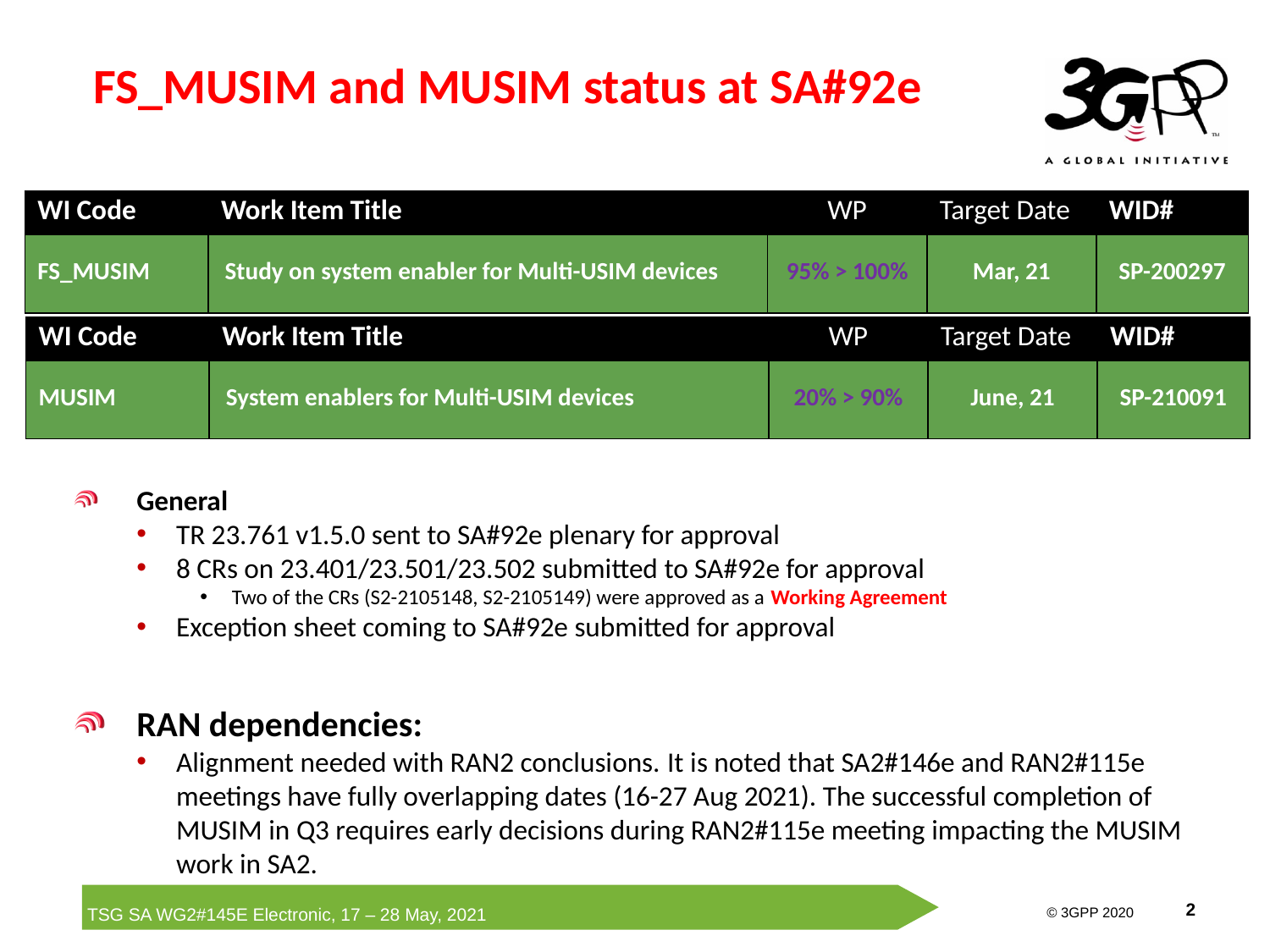

# FS_MUSIM and MUSIM status at SA#92e
| WI Code | Work Item Title | WP | Target Date | WID# |
| --- | --- | --- | --- | --- |
| FS\_MUSIM | Study on system enabler for Multi-USIM devices | 95% > 100% | Mar, 21 | SP-200297 |
| WI Code | Work Item Title | WP | Target Date | WID# |
| --- | --- | --- | --- | --- |
| MUSIM | System enablers for Multi-USIM devices | 20% > 90% | June, 21 | SP-210091 |
General
TR 23.761 v1.5.0 sent to SA#92e plenary for approval
8 CRs on 23.401/23.501/23.502 submitted to SA#92e for approval
Two of the CRs (S2-2105148, S2-2105149) were approved as a Working Agreement
Exception sheet coming to SA#92e submitted for approval

RAN dependencies:
Alignment needed with RAN2 conclusions. It is noted that SA2#146e and RAN2#115e meetings have fully overlapping dates (16-27 Aug 2021). The successful completion of MUSIM in Q3 requires early decisions during RAN2#115e meeting impacting the MUSIM work in SA2.